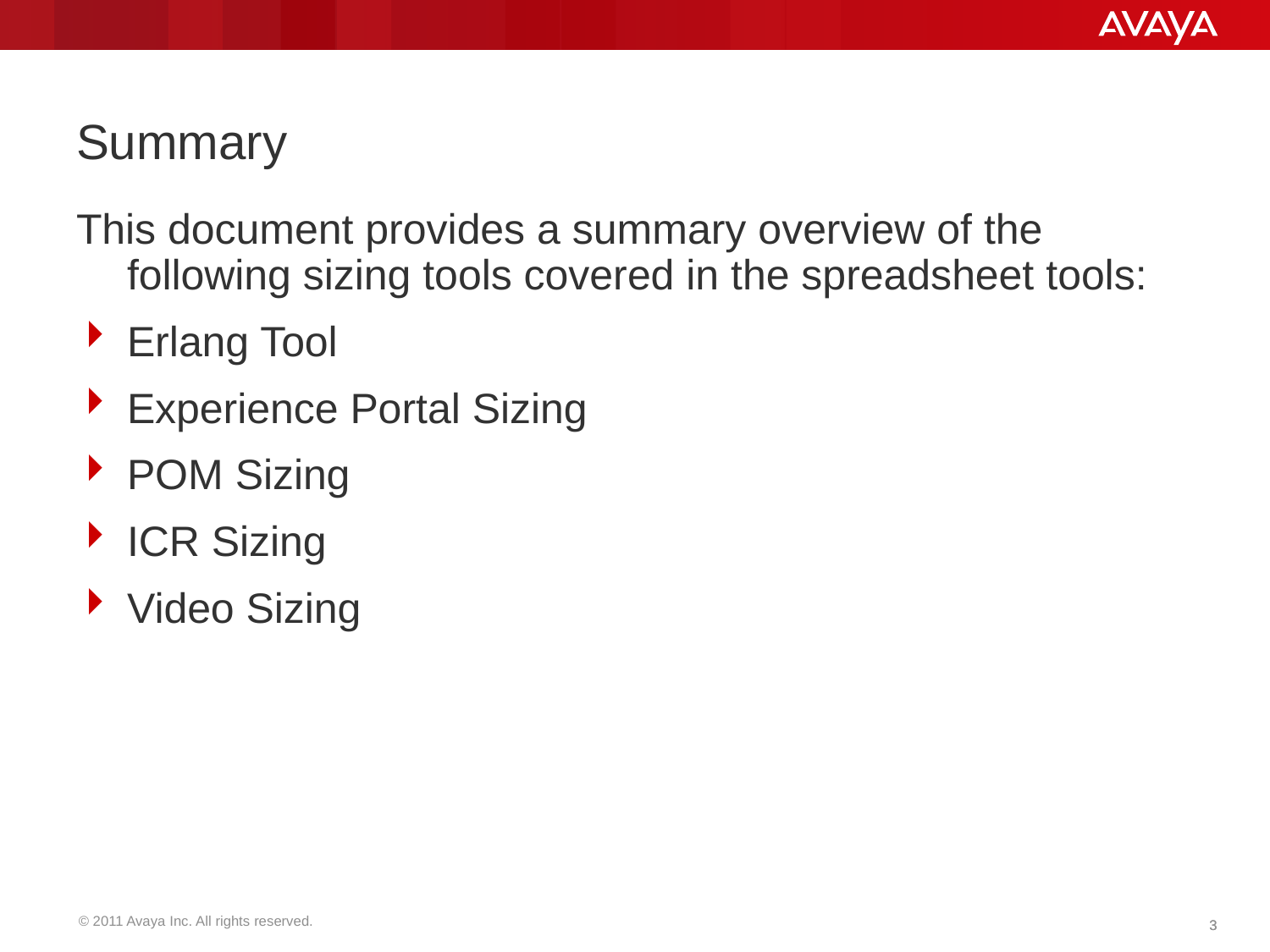

# Summary
This document provides a summary overview of the following sizing tools covered in the spreadsheet tools:
Erlang Tool
Experience Portal Sizing
POM Sizing
ICR Sizing
Video Sizing